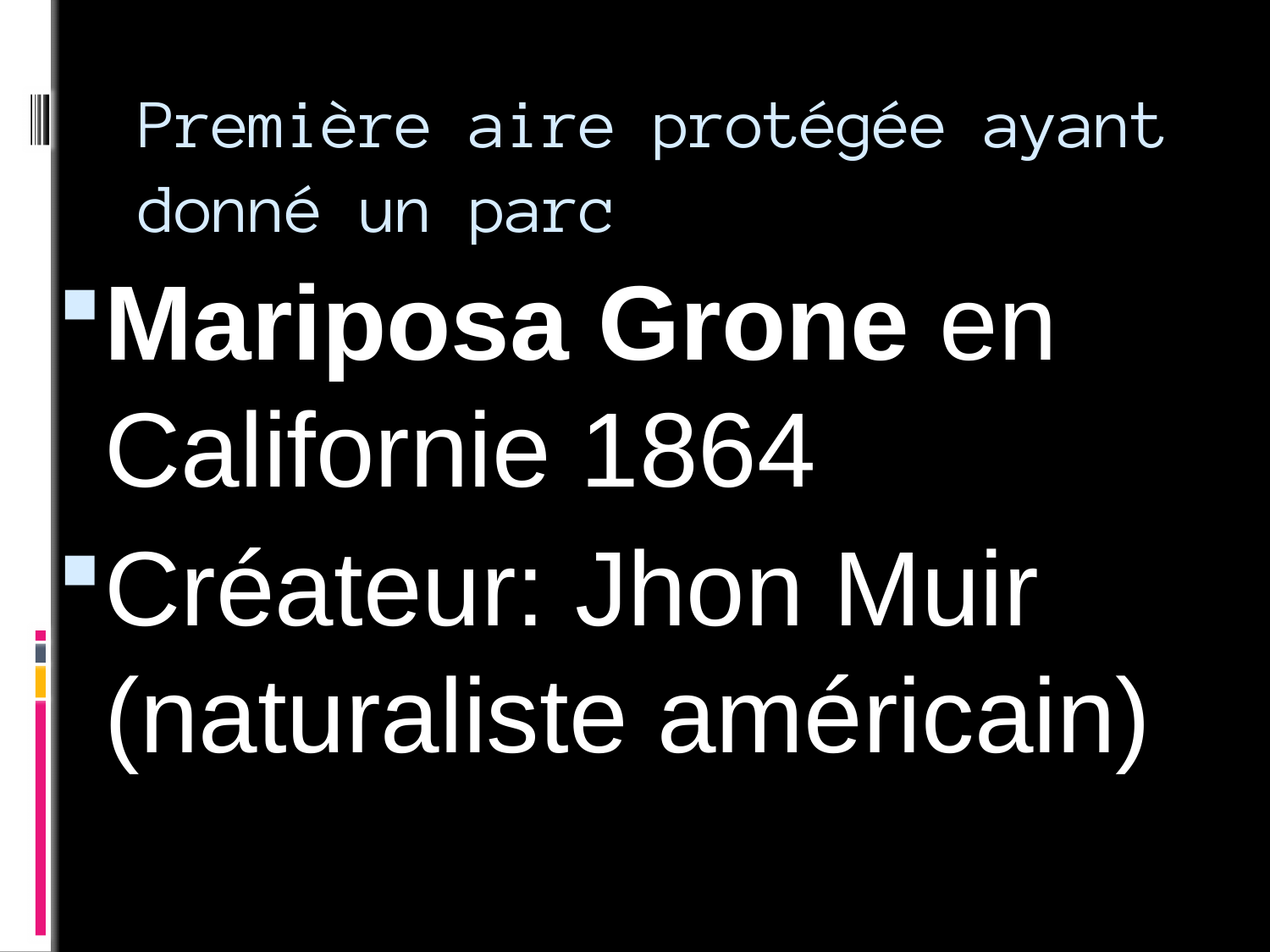

# Première aire protégée ayant donné un parc
Mariposa Grone en Californie 1864
Créateur: Jhon Muir (naturaliste américain)